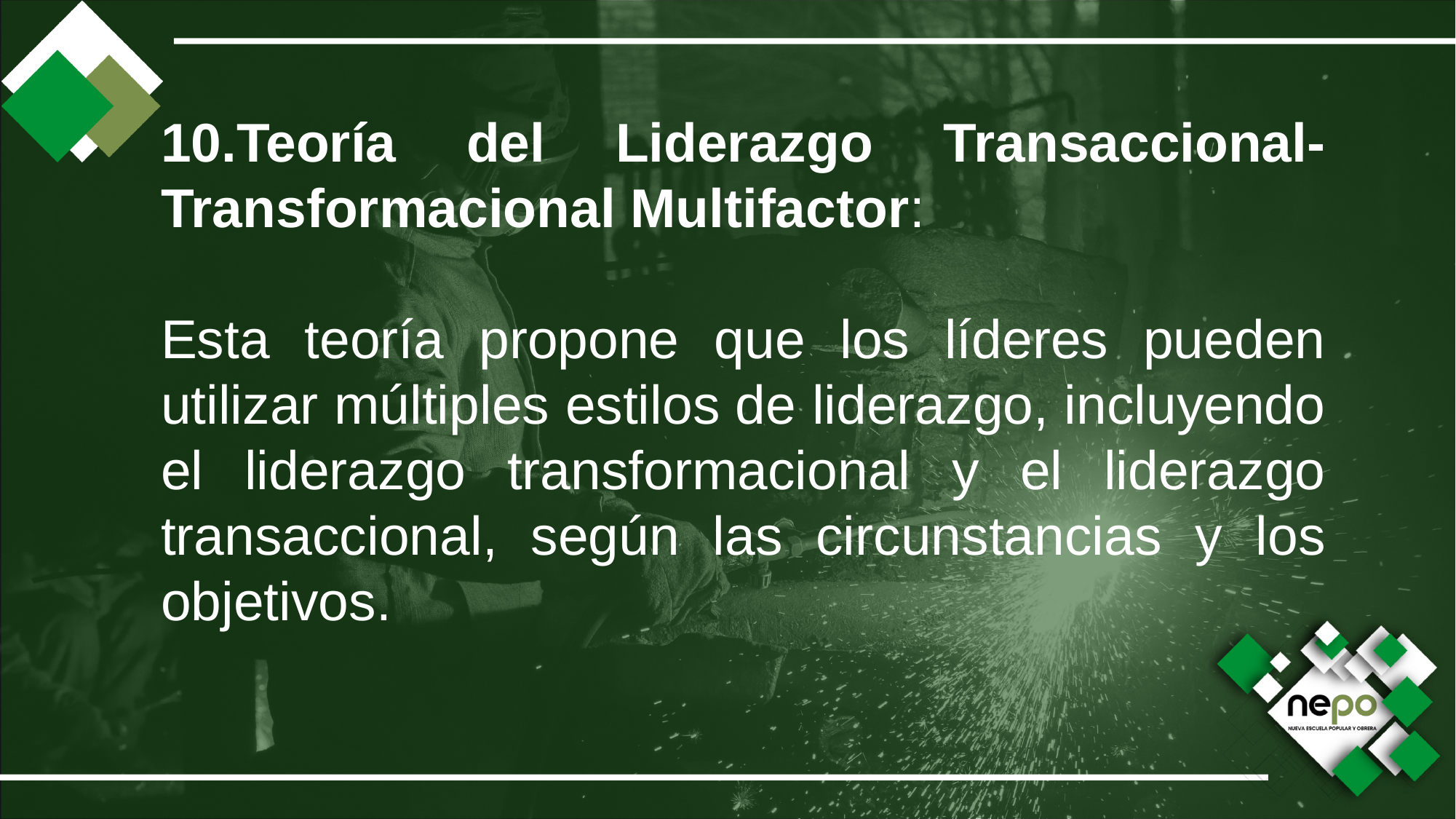

10.Teoría del Liderazgo Transaccional-Transformacional Multifactor:

Esta teoría propone que los líderes pueden utilizar múltiples estilos de liderazgo, incluyendo el liderazgo transformacional y el liderazgo transaccional, según las circunstancias y los objetivos.